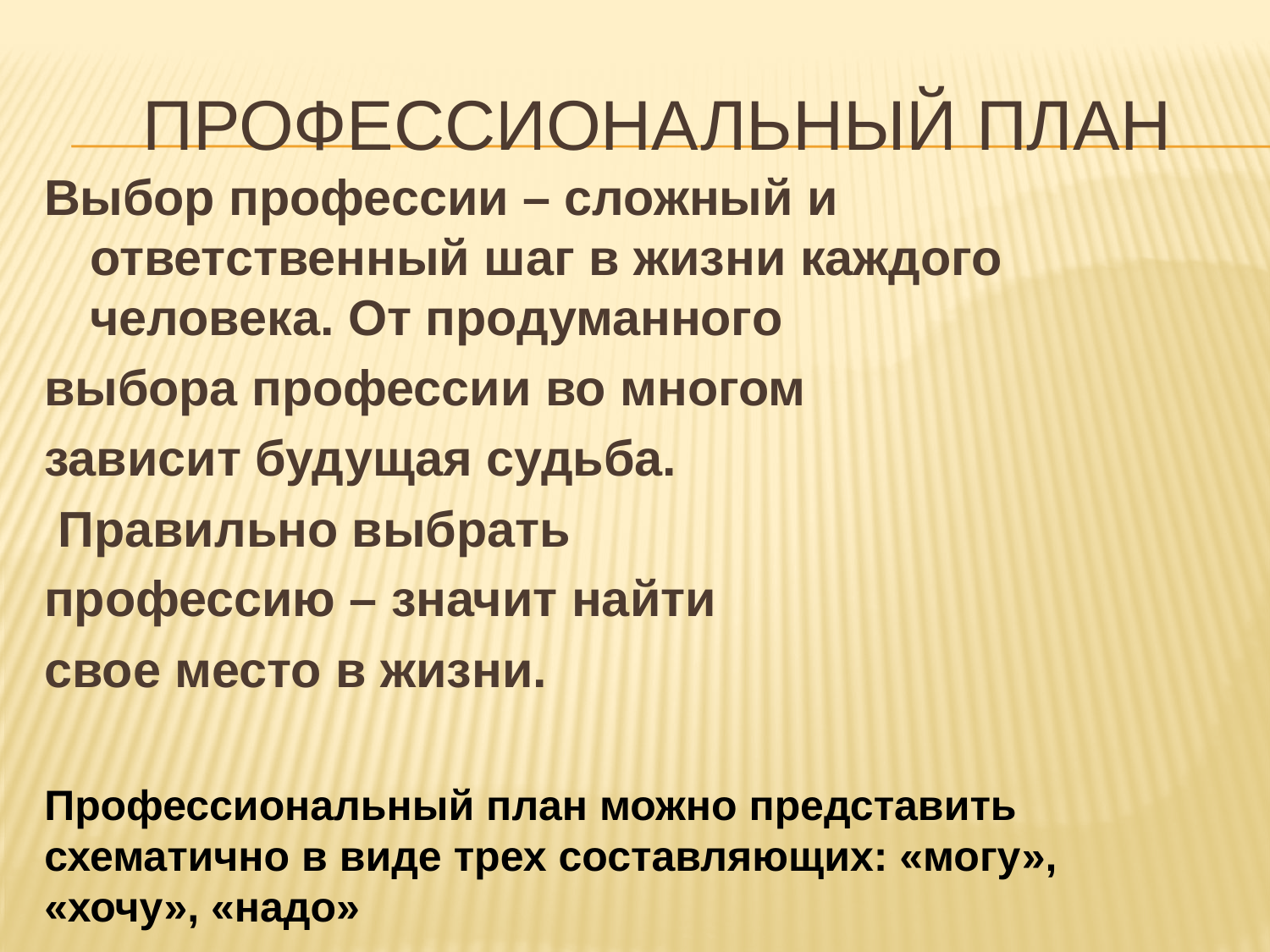

# Профессиональный план
Выбор профессии – сложный и ответственный шаг в жизни каждого человека. От продуманного
выбора профессии во многом
зависит будущая судьба.
 Правильно выбрать
профессию – значит найти
свое место в жизни.
Профессиональный план можно представить схематично в виде трех составляющих: «могу», «хочу», «надо»